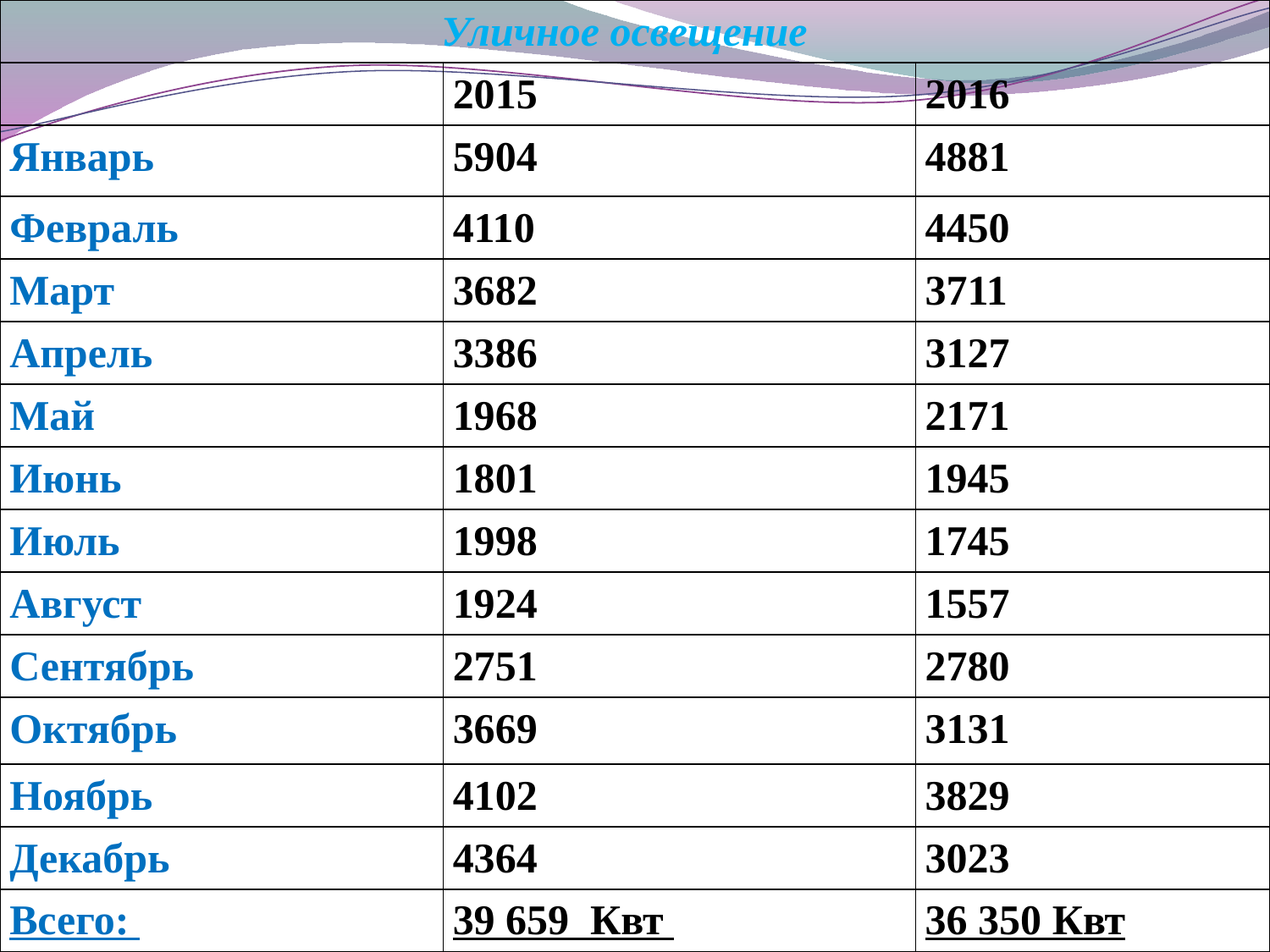

| Уличное освещение |  |  |
| --- | --- | --- |
|  | 2015 | 2016 |
| Январь | 5904 | 4881 |
| Февраль | 4110 | 4450 |
| Март | 3682 | 3711 |
| Апрель | 3386 | 3127 |
| Май | 1968 | 2171 |
| Июнь | 1801 | 1945 |
| Июль | 1998 | 1745 |
| Август | 1924 | 1557 |
| Сентябрь | 2751 | 2780 |
| Октябрь | 3669 | 3131 |
| Ноябрь | 4102 | 3829 |
| Декабрь | 4364 | 3023 |
| Всего: | 39 659 Квт | 36 350 Квт |